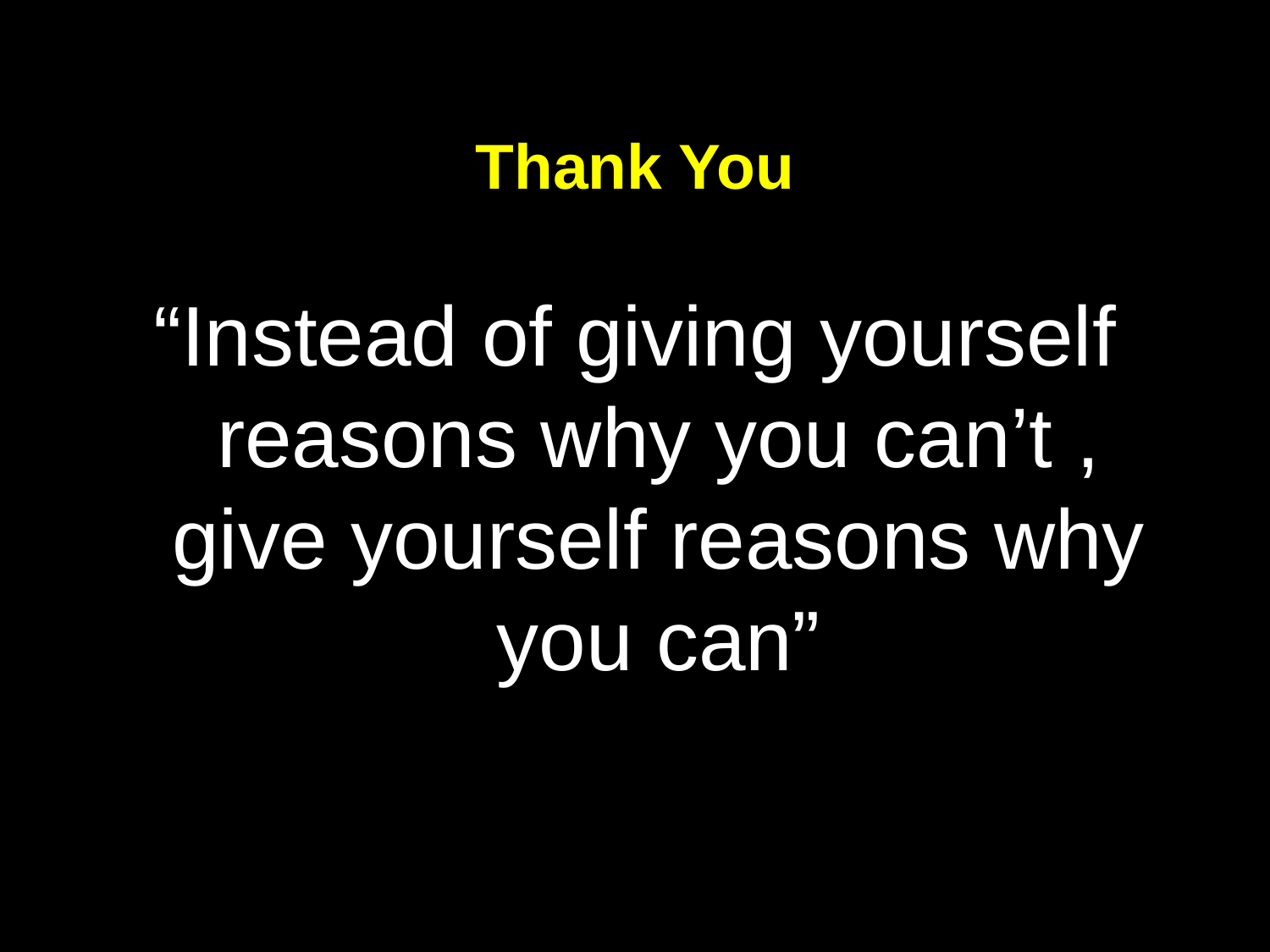

# Thank You
“Instead of giving yourself reasons why you can’t , give yourself reasons why you can”